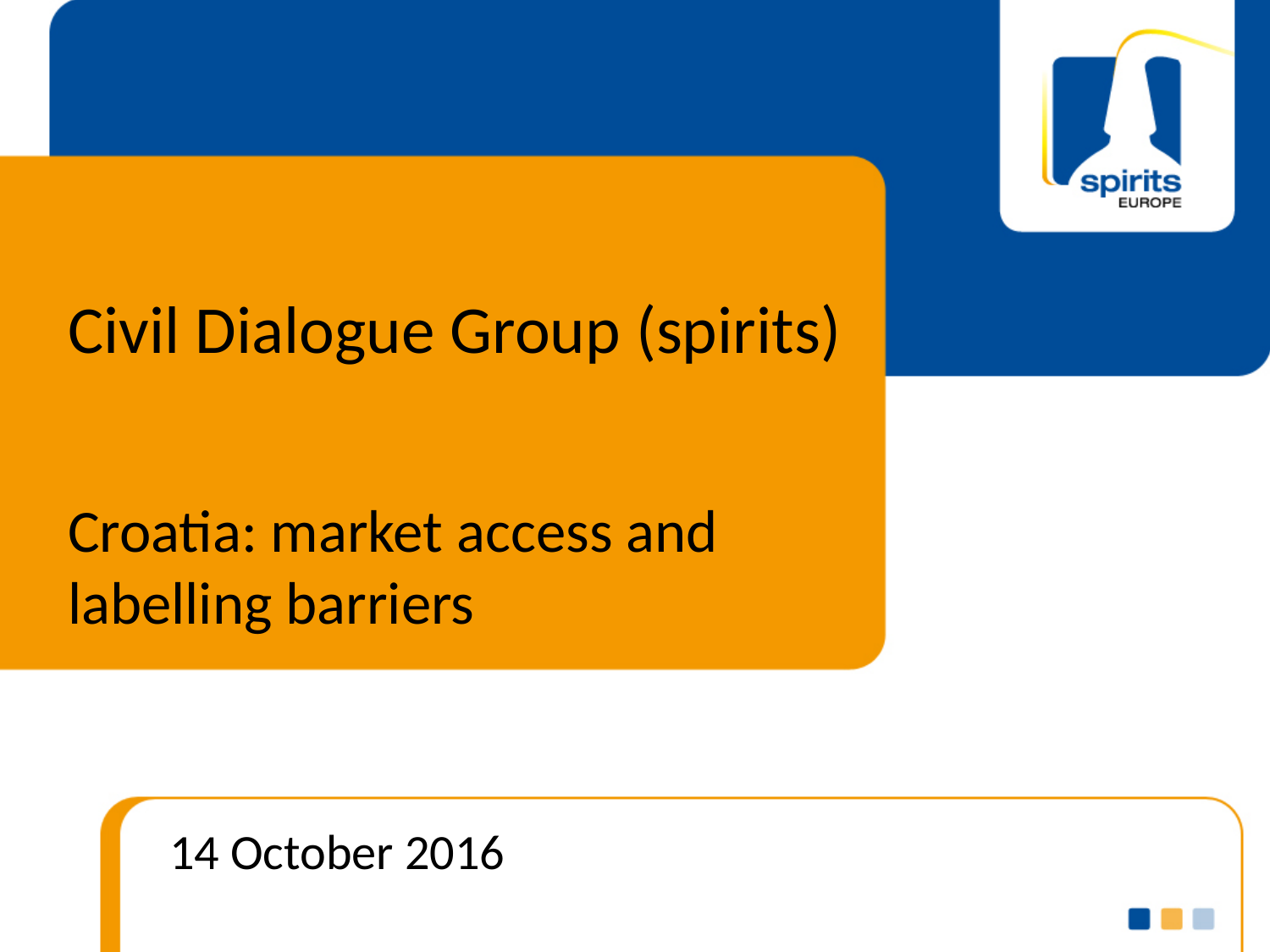

# Civil Dialogue Group (spirits)
Croatia: market access and labelling barriers
14 October 2016